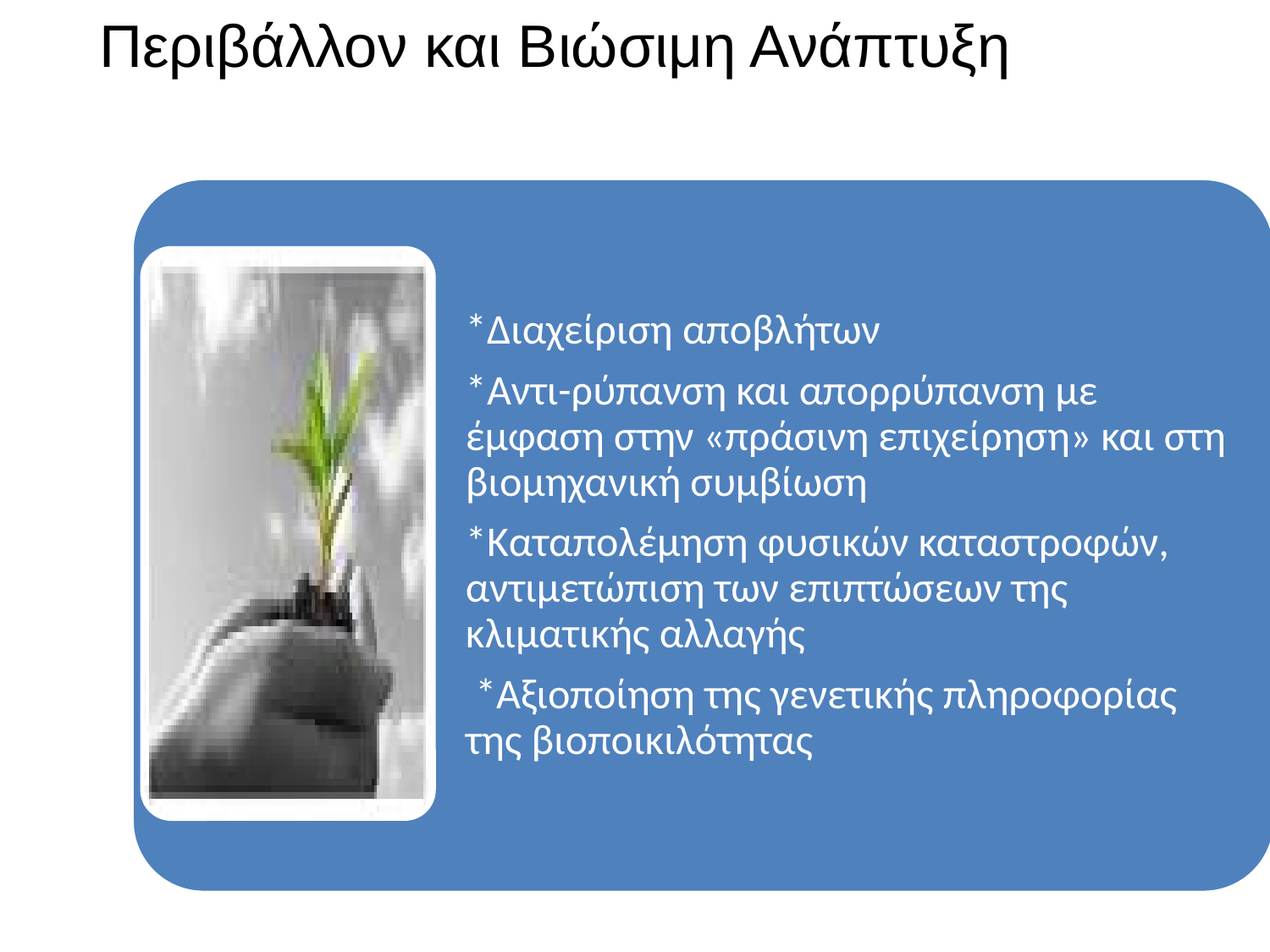

# Περιβάλλον και Βιώσιμη Ανάπτυξη
*Διαχείριση αποβλήτων
*Αντι-ρύπανση και απορρύπανση με έμφαση στην «πράσινη επιχείρηση» και στη βιομηχανική συμβίωση
*Καταπολέμηση φυσικών καταστροφών, αντιμετώπιση των επιπτώσεων της κλιματικής αλλαγής
 *Αξιοποίηση της γενετικής πληροφορίας της βιοποικιλότητας